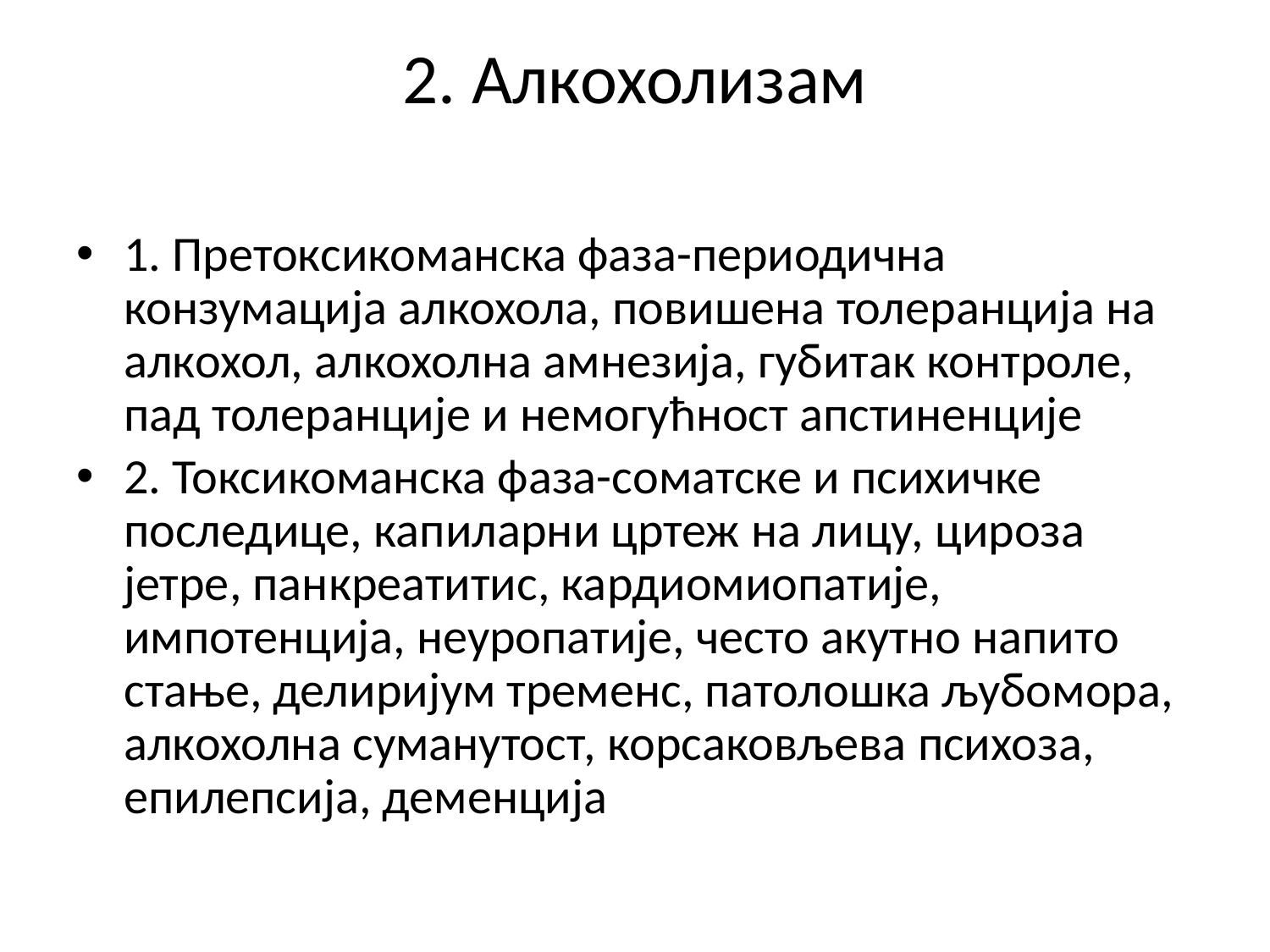

# 2. Алкохолизам
1. Претоксикоманска фаза-периодична конзумација алкохола, повишена толеранција на алкохол, алкохолна амнезија, губитак контроле, пад толеранције и немогућност апстиненције
2. Токсикоманска фаза-соматске и психичке последице, капиларни цртеж на лицу, цироза јетре, панкреатитис, кардиомиопатије, импотенција, неуропатије, често акутно напито стање, делиријум тременс, патолошка љубомора, алкохолна суманутост, корсаковљева психоза, епилепсија, деменција